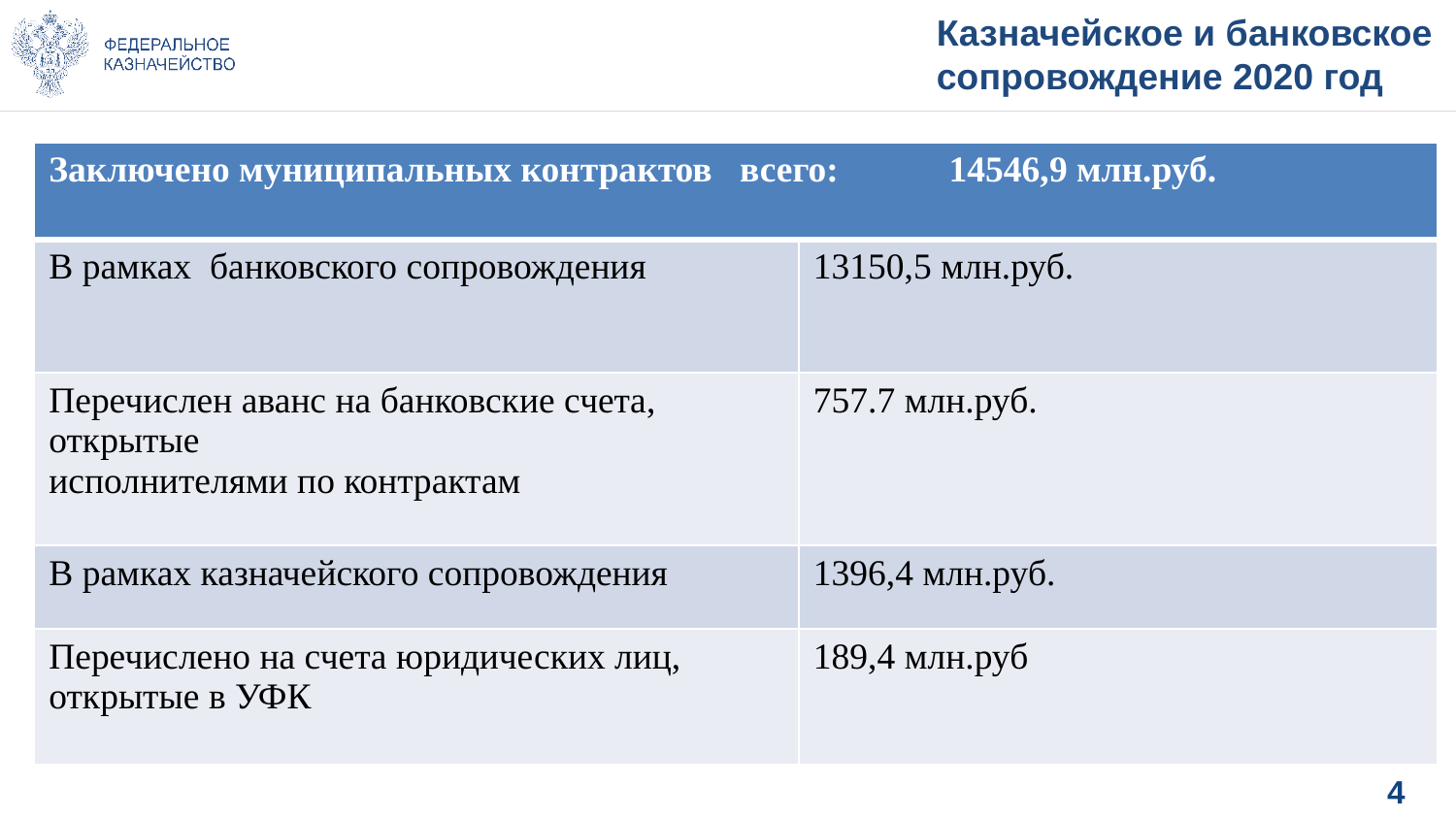

Казначейское и банковское сопровождение 2020 год
| Заключено муниципальных контрактов всего: 14546,9 млн.руб. |  |
| --- | --- |
| В рамках банковского сопровождения | 13150,5 млн.руб. |
| Перечислен аванс на банковские счета, открытые исполнителями по контрактам | 757.7 млн.руб. |
| В рамках казначейского сопровождения | 1396,4 млн.руб. |
| Перечислено на счета юридических лиц, открытые в УФК | 189,4 млн.руб |
4